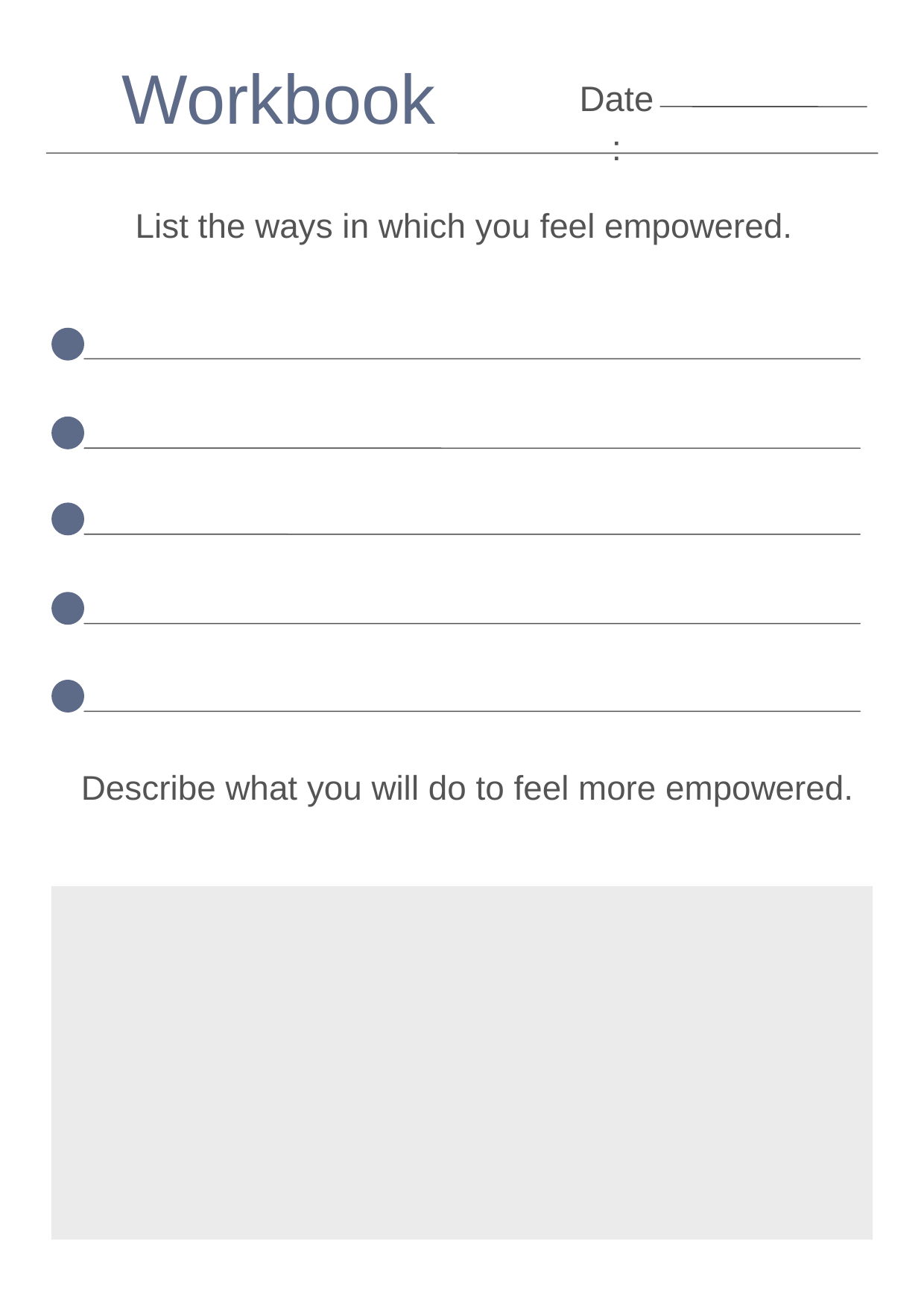

Workbook
Date:

List the ways in which you feel empowered.

Describe what you will do to feel more empowered.